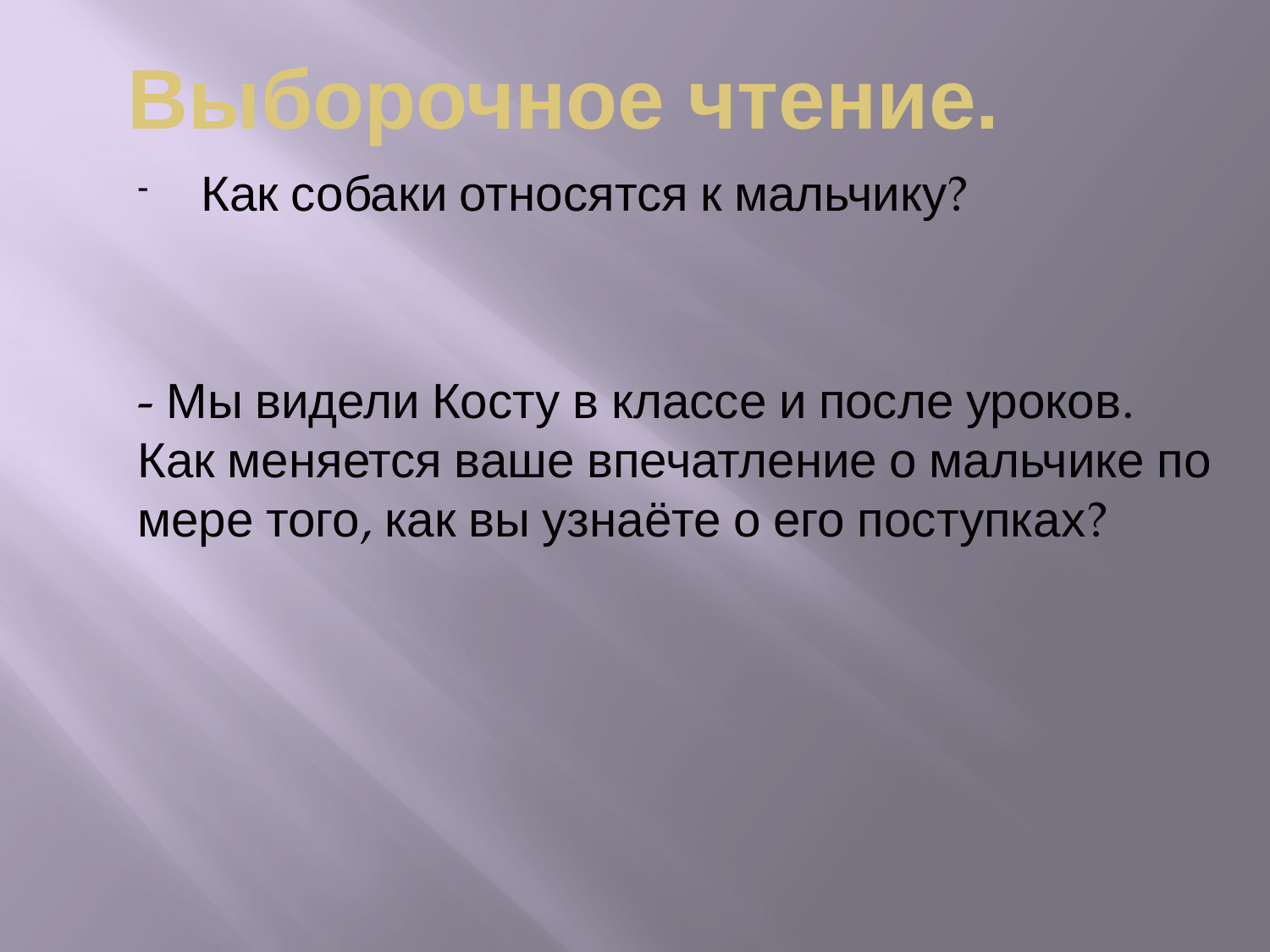

# Выборочное чтение.
Как собаки относятся к мальчику?

- Мы видели Косту в классе и после уроков. Как меняется ваше впечатление о мальчике по мере того, как вы узнаёте о его поступках?